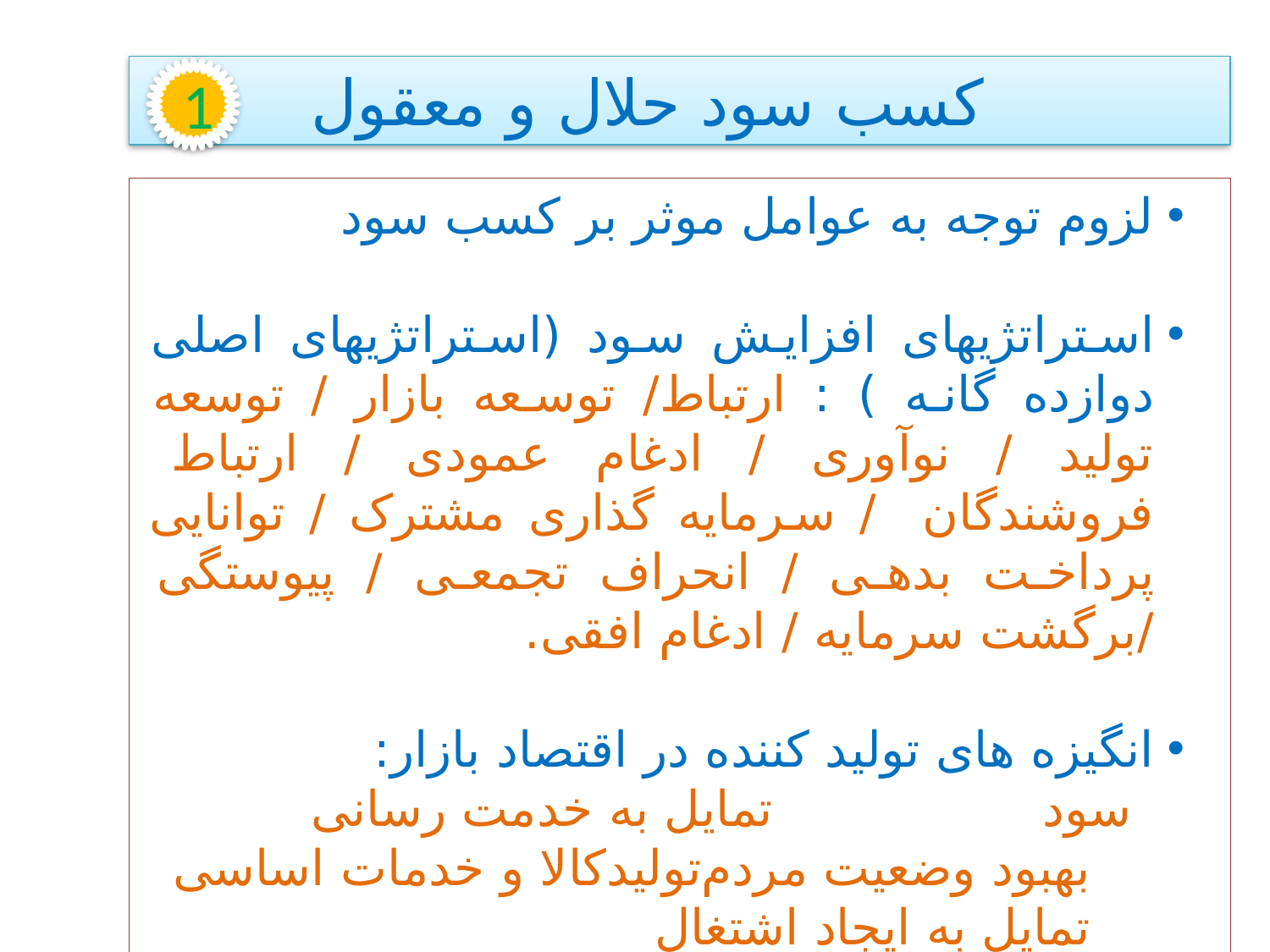

کسب سود حلال و معقول
1
لزوم توجه به عوامل موثر بر کسب سود

استراتژیهای افزایش سود (استراتژیهای اصلی دوازده گانه ) : ارتباط/ توسعه بازار / توسعه تولید / نوآوری / ادغام عمودی / ارتباط فروشندگان  / سرمایه گذاری مشترک / توانایی پرداخت بدهی / انحراف تجمعی / پیوستگی /برگشت سرمایه / ادغام افقی.

انگیزه های تولید کننده در اقتصاد بازار:
	سود 			تمایل به خدمت رسانی
بهبود وضعیت مردم	تولیدکالا و خدمات اساسی
تمایل به ایجاد اشتغال